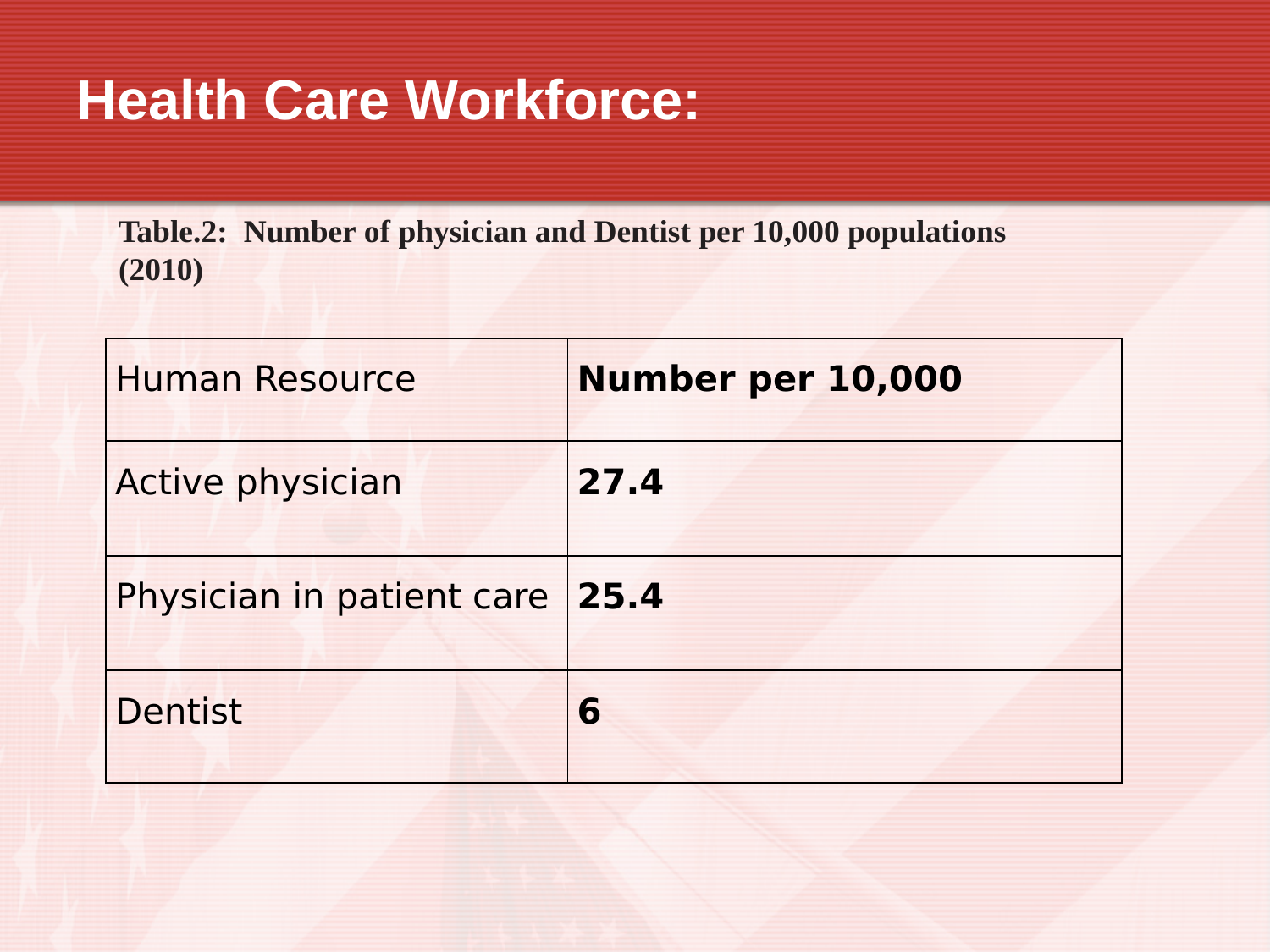

# Health Care Workforce:
Table.2:  Number of physician and Dentist per 10,000 populations (2010)

| Human Resource | Number per 10,000 |
| --- | --- |
| Active physician | 27.4 |
| Physician in patient care | 25.4 |
| Dentist | 6 |